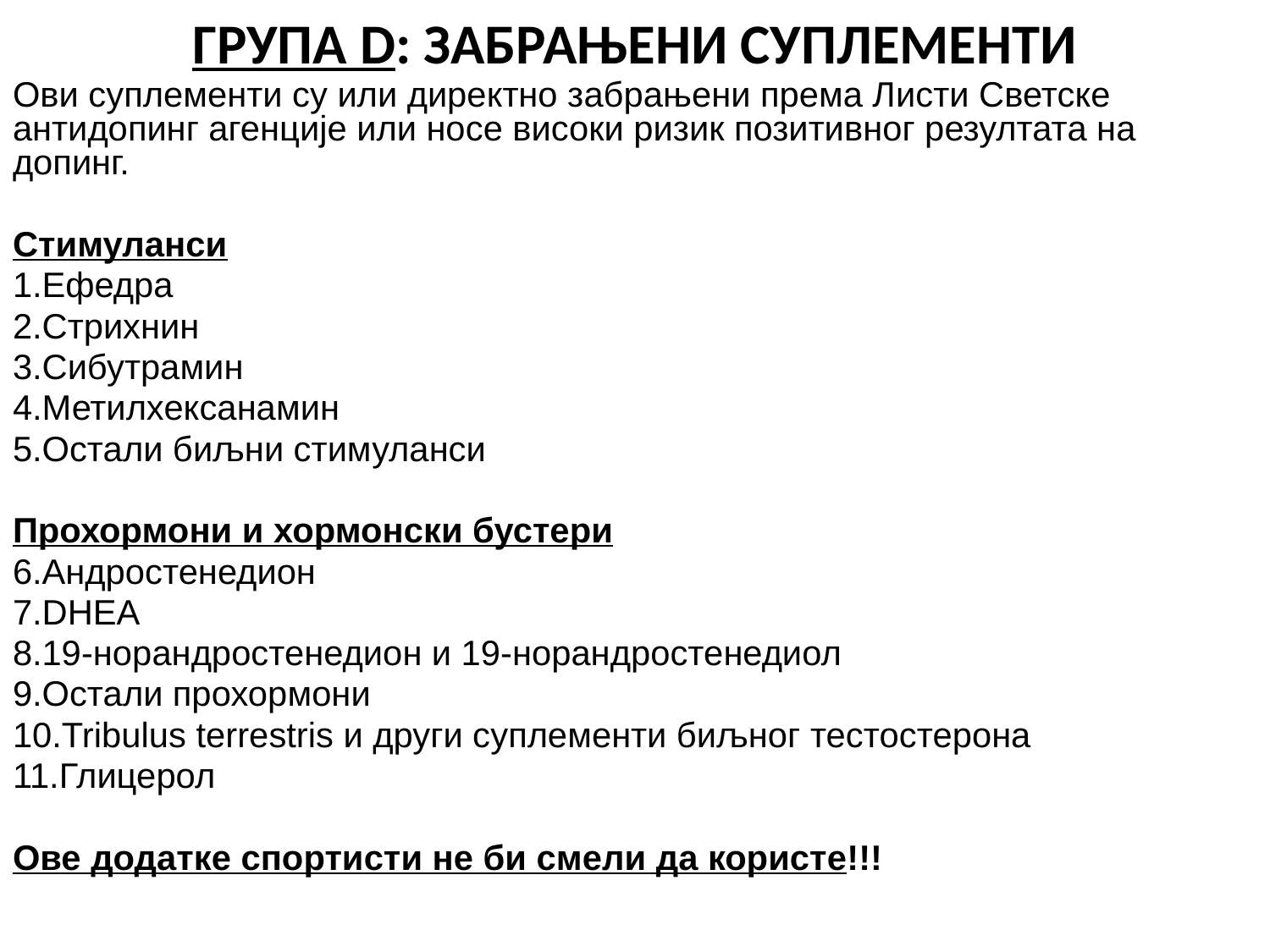

ГРУПА D: ЗАБРАЊЕНИ СУПЛЕМЕНТИ
Ови суплементи су или директно забрањени према Листи Светске антидопинг агенције или носе високи ризик позитивног резултата на допинг.

Стимуланси
Ефедра
Стрихнин
Сибутрамин
Метилхексанамин
Остали биљни стимуланси

Прохормони и хормонски бустери
Андростенедион
DHEA
19-норандростенедион и 19-норандростенедиол
Остали прохормони
Tribulus terrestris и други суплементи биљног тестостерона
Глицерол

Ове додатке спортисти не би смели да користе!!!